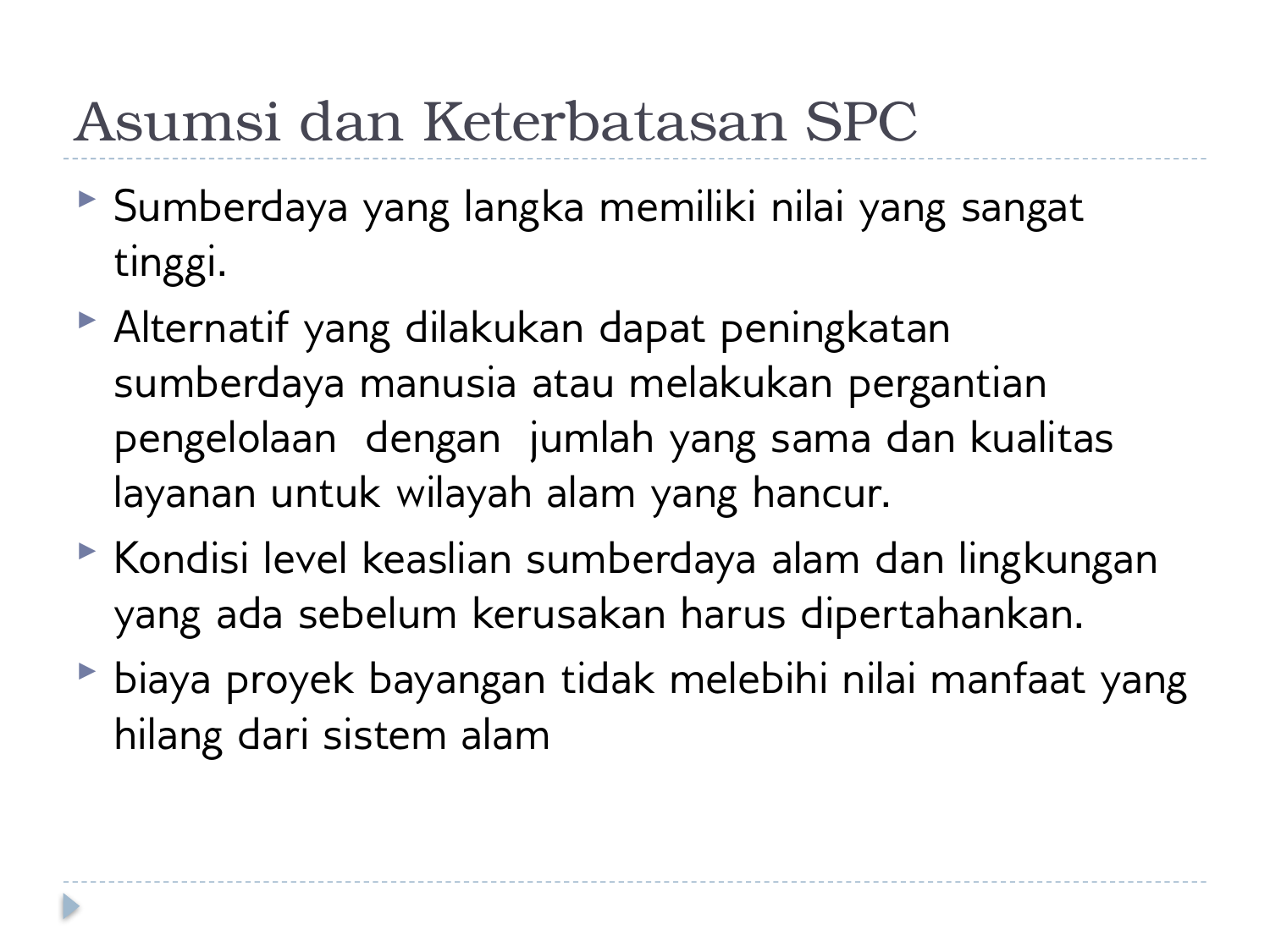

# Asumsi dan Keterbatasan SPC
Sumberdaya yang langka memiliki nilai yang sangat tinggi.
Alternatif yang dilakukan dapat peningkatan sumberdaya manusia atau melakukan pergantian pengelolaan  dengan  jumlah yang sama dan kualitas layanan untuk wilayah alam yang hancur.
Kondisi level keaslian sumberdaya alam dan lingkungan yang ada sebelum kerusakan harus dipertahankan.
biaya proyek bayangan tidak melebihi nilai manfaat yang hilang dari sistem alam